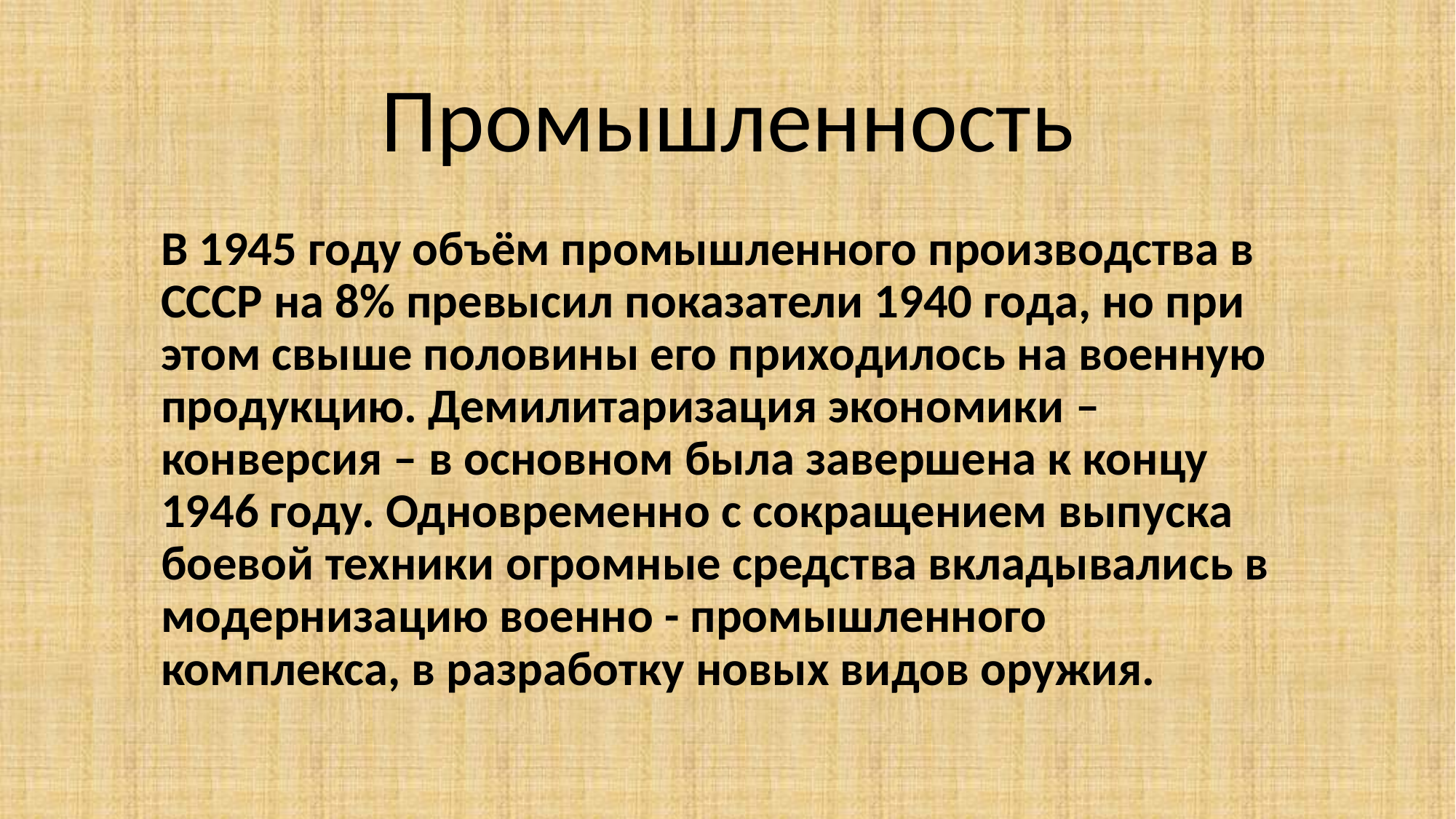

# Промышленность
В 1945 году объём промышленного производства в СССР на 8% превысил показатели 1940 года, но при этом свыше половины его приходилось на военную продукцию. Демилитаризация экономики – конверсия – в основном была завершена к концу 1946 году. Одновременно с сокращением выпуска боевой техники огромные средства вкладывались в модернизацию военно - промышленного комплекса, в разработку новых видов оружия.